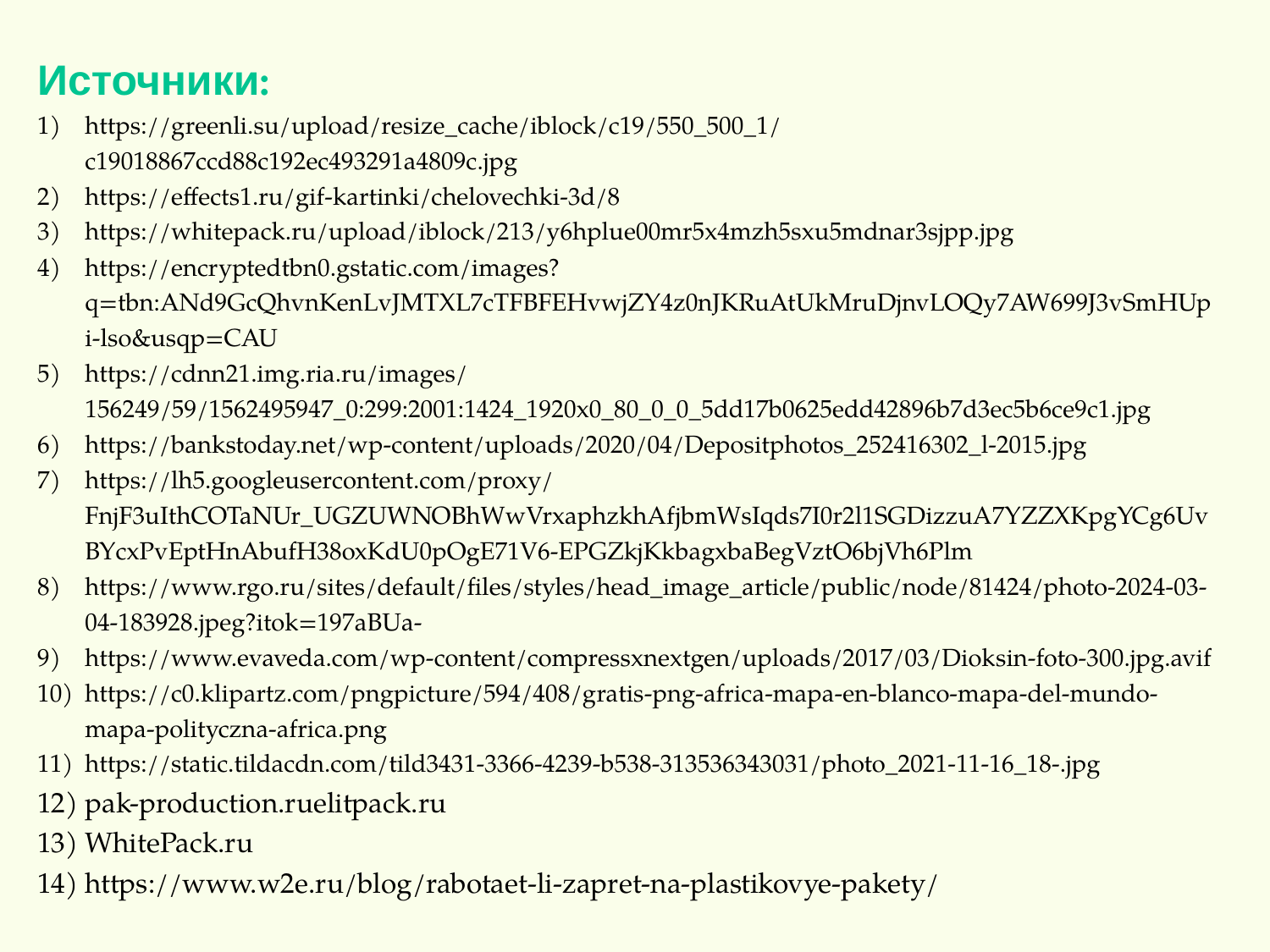

Источники:
https://greenli.su/upload/resize_cache/iblock/c19/550_500_1/c19018867ccd88c192ec493291a4809c.jpg
https://effects1.ru/gif-kartinki/chelovechki-3d/8
https://whitepack.ru/upload/iblock/213/y6hplue00mr5x4mzh5sxu5mdnar3sjpp.jpg
https://encryptedtbn0.gstatic.com/images?q=tbn:ANd9GcQhvnKenLvJMTXL7cTFBFEHvwjZY4z0nJKRuAtUkMruDjnvLOQy7AW699J3vSmHUpi-lso&usqp=CAU
https://cdnn21.img.ria.ru/images/156249/59/1562495947_0:299:2001:1424_1920x0_80_0_0_5dd17b0625edd42896b7d3ec5b6ce9c1.jpg
https://bankstoday.net/wp-content/uploads/2020/04/Depositphotos_252416302_l-2015.jpg
https://lh5.googleusercontent.com/proxy/FnjF3uIthCOTaNUr_UGZUWNOBhWwVrxaphzkhAfjbmWsIqds7I0r2l1SGDizzuA7YZZXKpgYCg6UvBYcxPvEptHnAbufH38oxKdU0pOgE71V6-EPGZkjKkbagxbaBegVztO6bjVh6Plm
https://www.rgo.ru/sites/default/files/styles/head_image_article/public/node/81424/photo-2024-03-04-183928.jpeg?itok=197aBUa-
https://www.evaveda.com/wp-content/compressxnextgen/uploads/2017/03/Dioksin-foto-300.jpg.avif
https://c0.klipartz.com/pngpicture/594/408/gratis-png-africa-mapa-en-blanco-mapa-del-mundo-mapa-polityczna-africa.png
https://static.tildacdn.com/tild3431-3366-4239-b538-313536343031/photo_2021-11-16_18-.jpg
pak-production.ruelitpack.ru
WhitePack.ru
https://www.w2e.ru/blog/rabotaet-li-zapret-na-plastikovye-pakety/